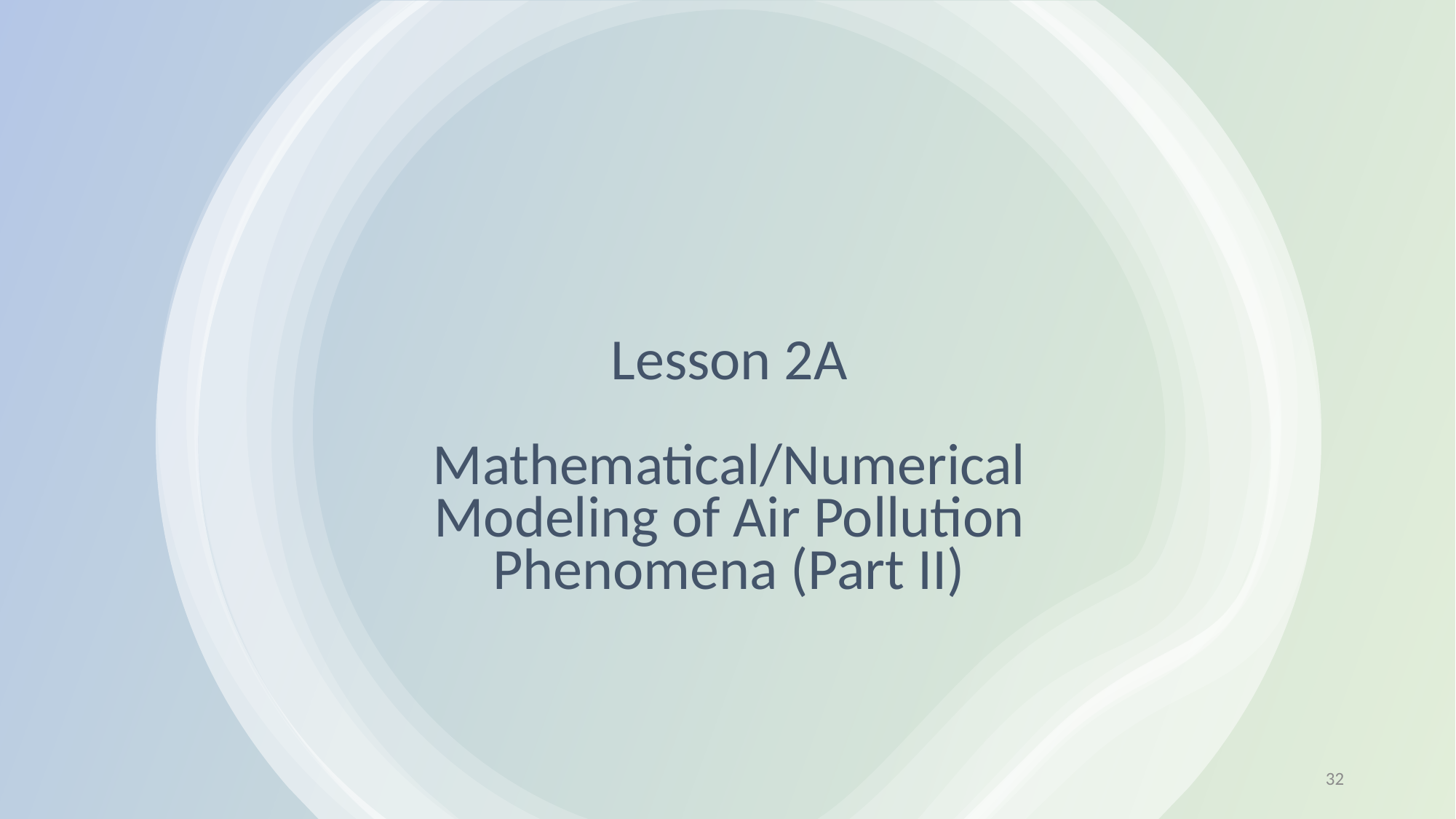

# Lesson 2A Mathematical/Numerical Modeling of Air Pollution Phenomena (Part II)
32